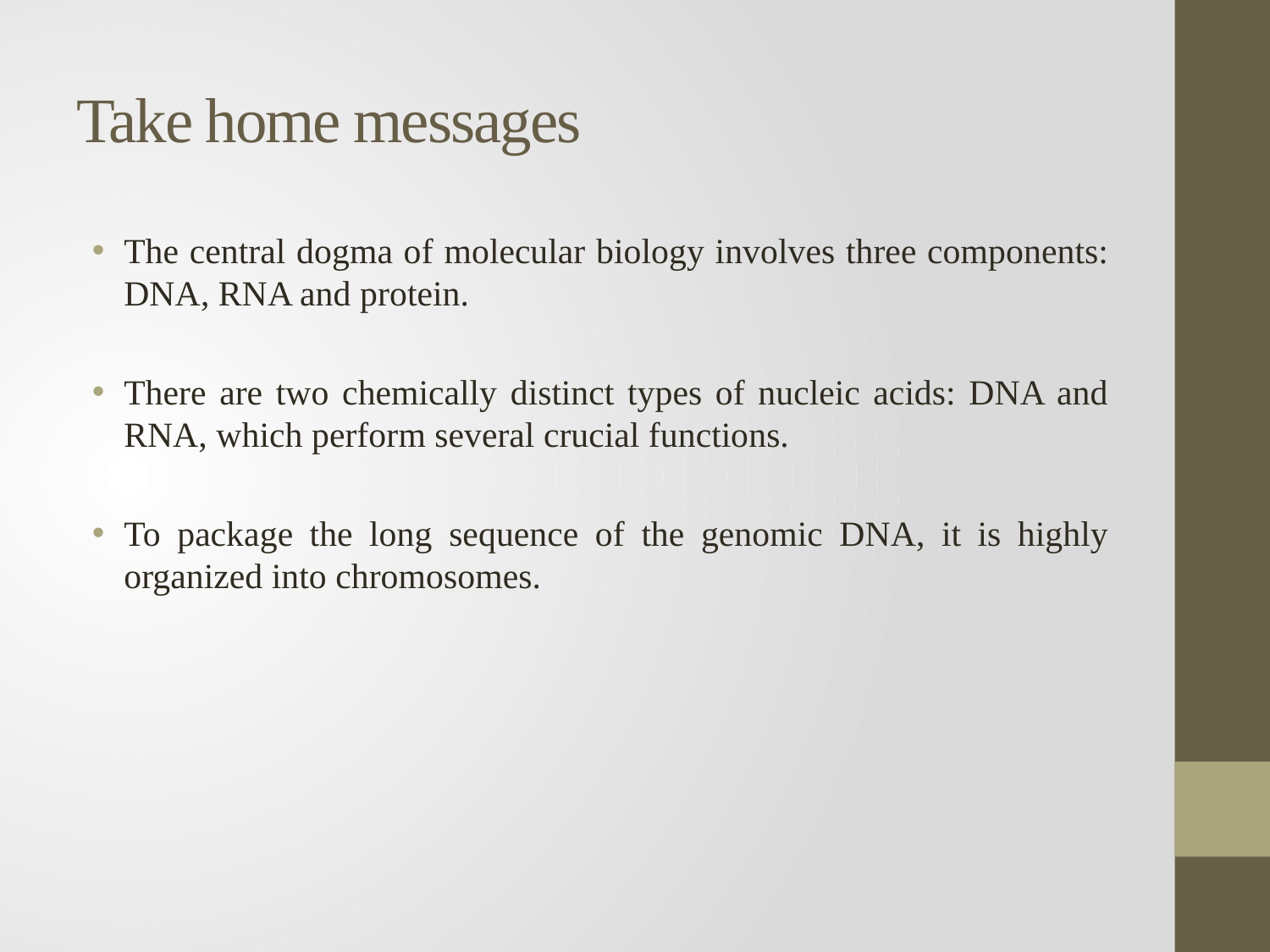

# Take home messages
The central dogma of molecular biology involves three components: DNA, RNA and protein.

There are two chemically distinct types of nucleic acids: DNA and RNA, which perform several crucial functions.

To package the long sequence of the genomic DNA, it is highly organized into chromosomes.